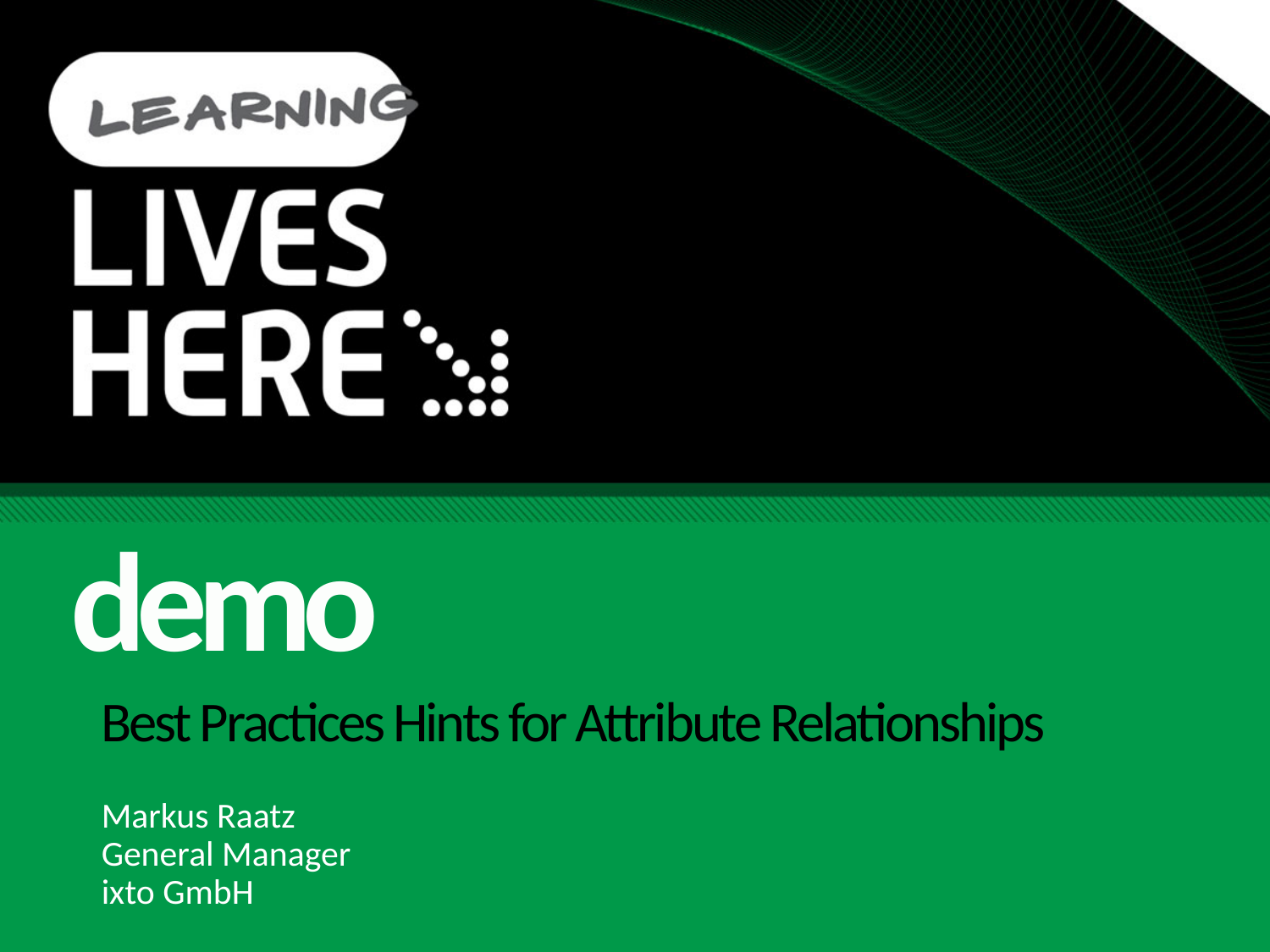

demo
# Best Practices Hints for Attribute Relationships
Markus Raatz
General Manager
ixto GmbH